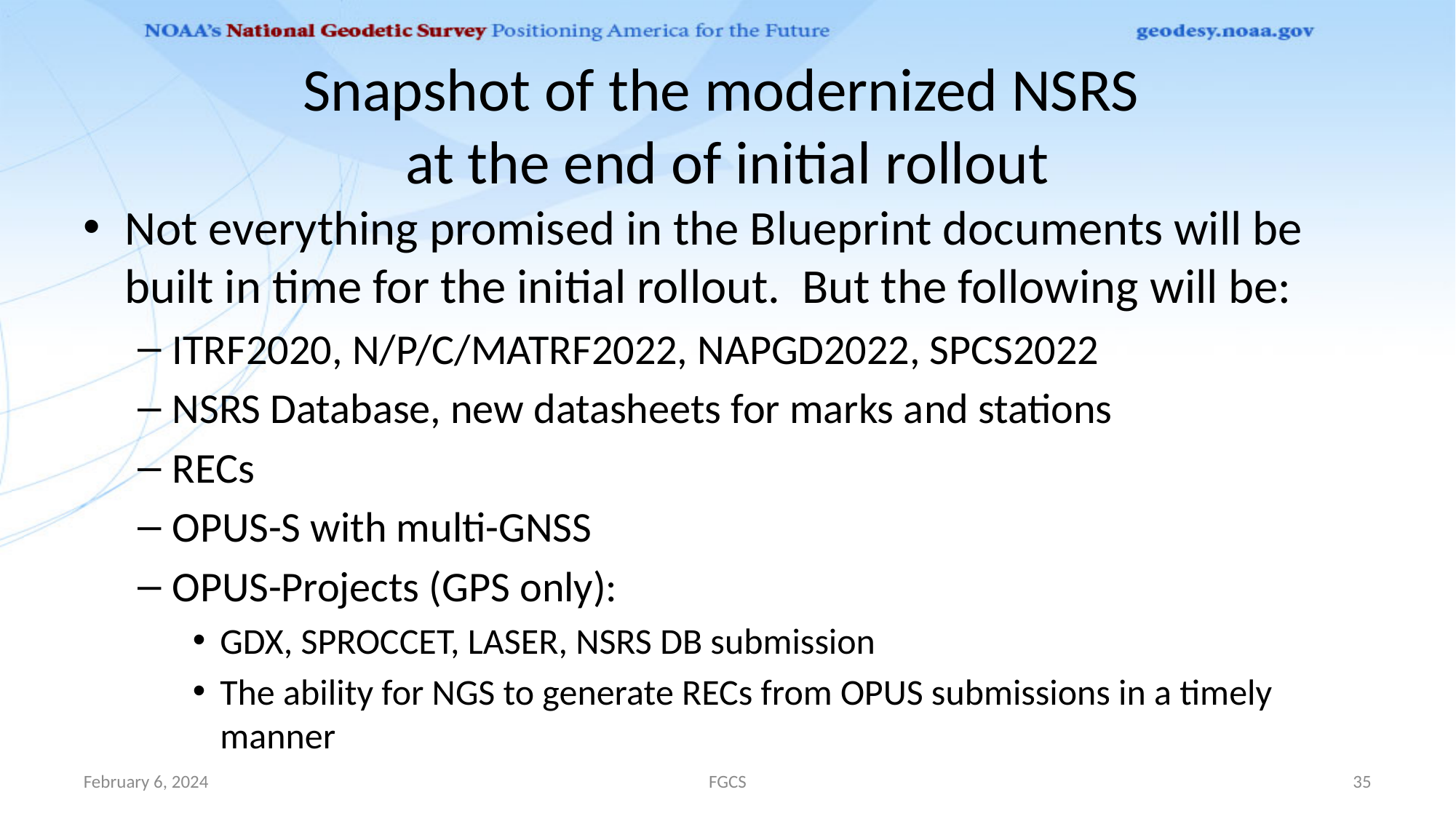

# Snapshot of the modernized NSRS at the end of initial rollout
Not everything promised in the Blueprint documents will be built in time for the initial rollout.  But the following will be:
ITRF2020, N/P/C/MATRF2022, NAPGD2022, SPCS2022
NSRS Database, new datasheets for marks and stations
RECs
OPUS-S with multi-GNSS
OPUS-Projects (GPS only):
GDX, SPROCCET, LASER, NSRS DB submission
The ability for NGS to generate RECs from OPUS submissions in a timely manner

February 6, 2024
FGCS
35